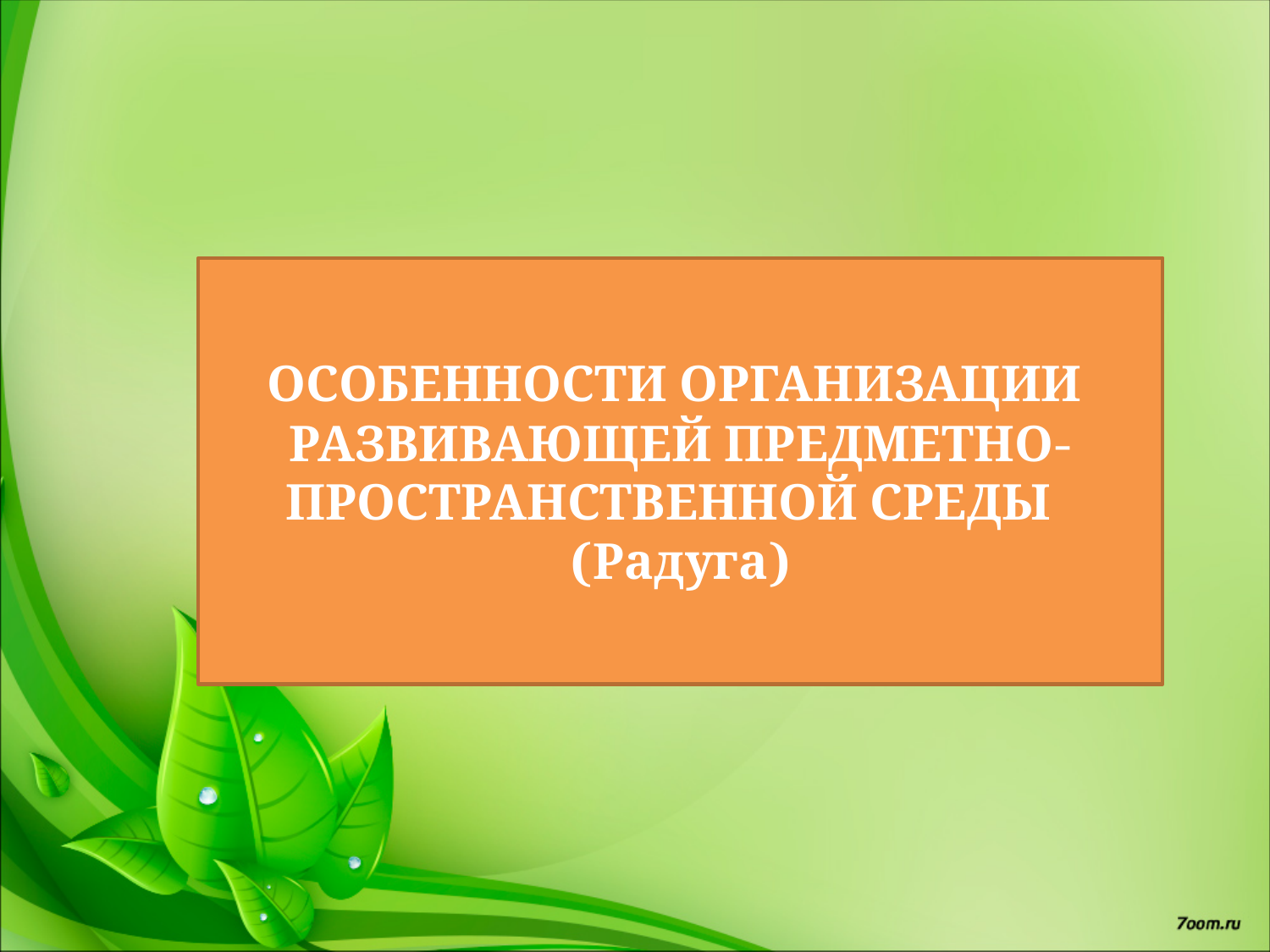

# ОСОБЕННОСТИ ОРГАНИЗАЦИИ РАЗВИВАЮЩЕЙ ПРЕДМЕТНО-ПРОСТРАНСТВЕННОЙ СРЕДЫ (Радуга)